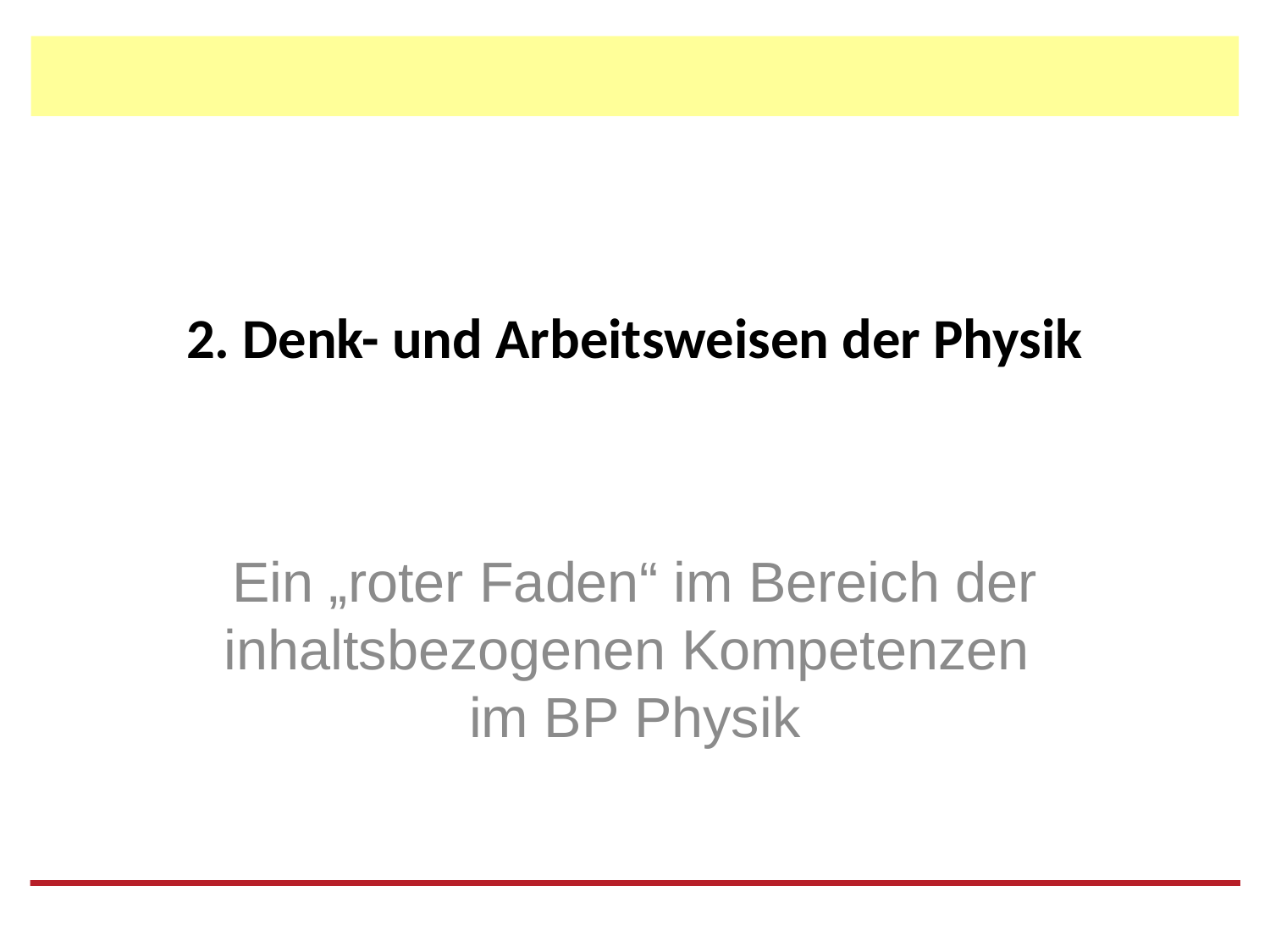

# 2. Denk- und Arbeitsweisen der Physik
Ein „roter Faden“ im Bereich der inhaltsbezogenen Kompetenzen
im BP Physik